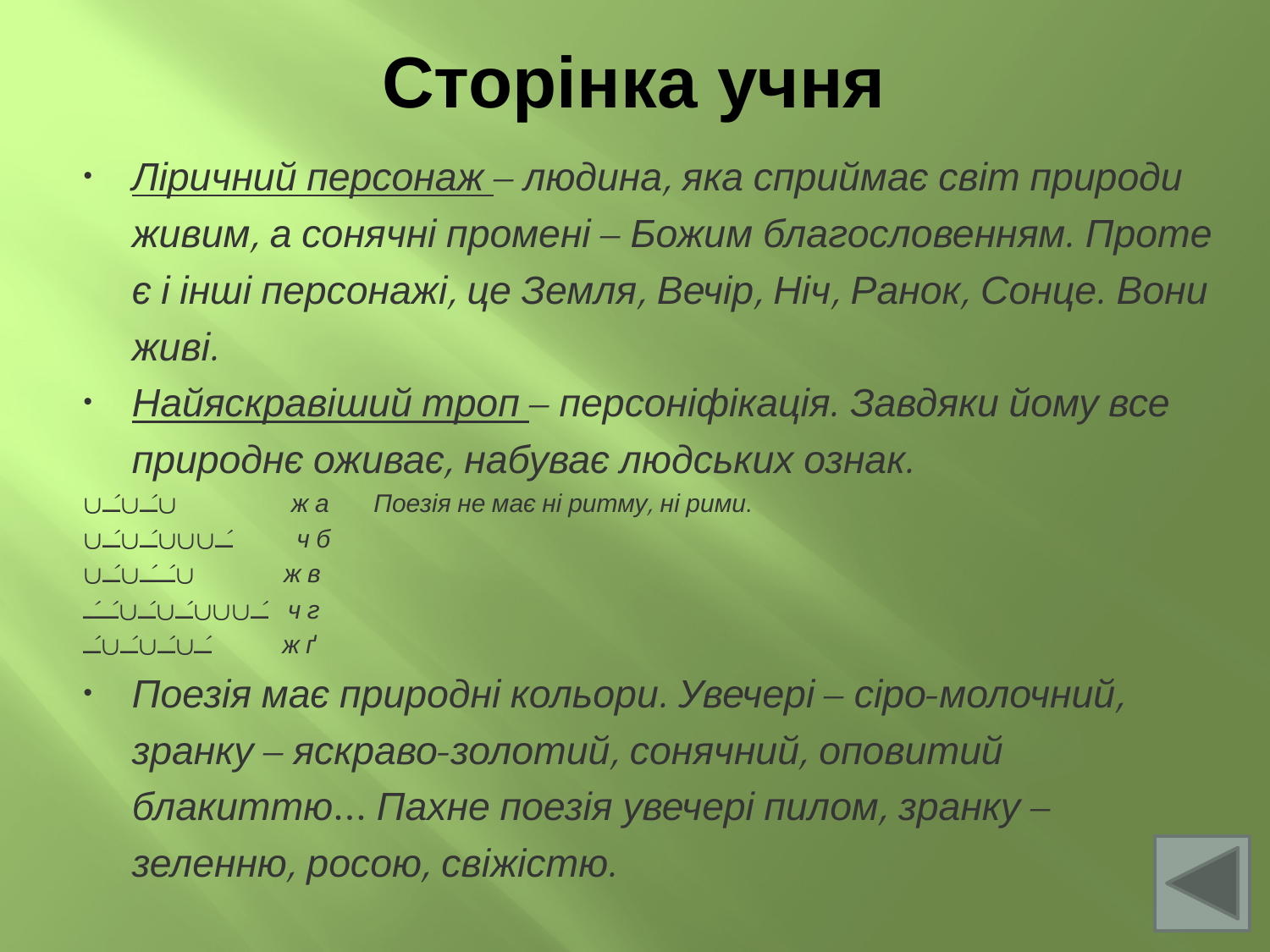

# Сторінка учня
Ліричний персонаж – людина, яка сприймає світ природи живим, а сонячні промені – Божим благословенням. Проте є і інші персонажі, це Земля, Вечір, Ніч, Ранок, Сонце. Вони живі.
Найяскравіший троп – персоніфікація. Завдяки йому все природнє оживає, набуває людських ознак.
∪▁́∪▁́∪                  ж а       Поезія не має ні ритму, ні рими.
∪▁́∪▁́∪∪∪▁́          ч б
∪▁́∪▁́▁́∪              ж в
▁́▁́∪▁́∪▁́∪∪∪▁́   ч г
▁́∪▁́∪▁́∪▁́           ж ґ
Поезія має природні кольори. Увечері – сіро-молочний, зранку – яскраво-золотий, сонячний, оповитий блакиттю… Пахне поезія увечері пилом, зранку – зеленню, росою, свіжістю.